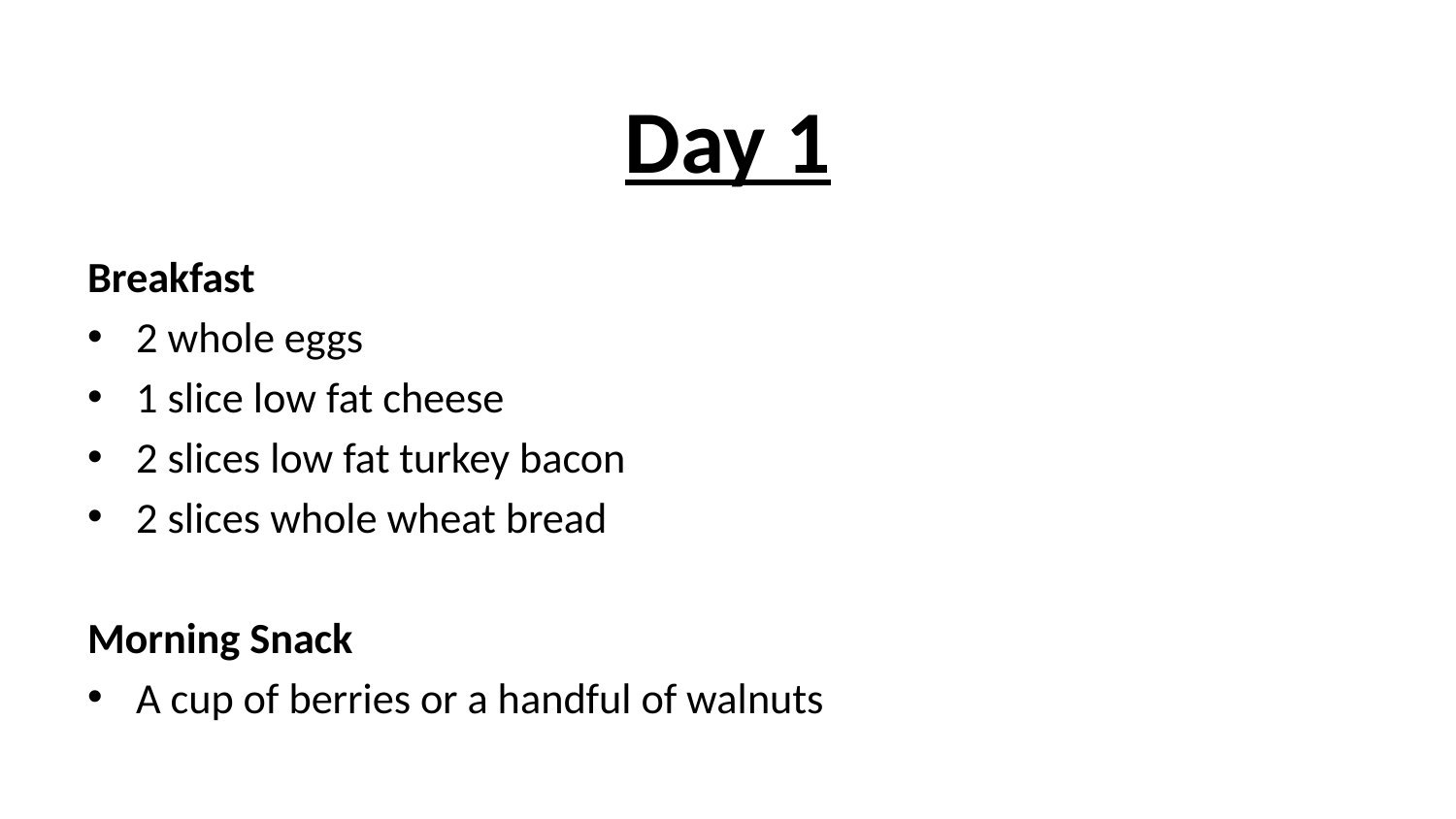

# Day 1
Breakfast
2 whole eggs
1 slice low fat cheese
2 slices low fat turkey bacon
2 slices whole wheat bread

Morning Snack
A cup of berries or a handful of walnuts